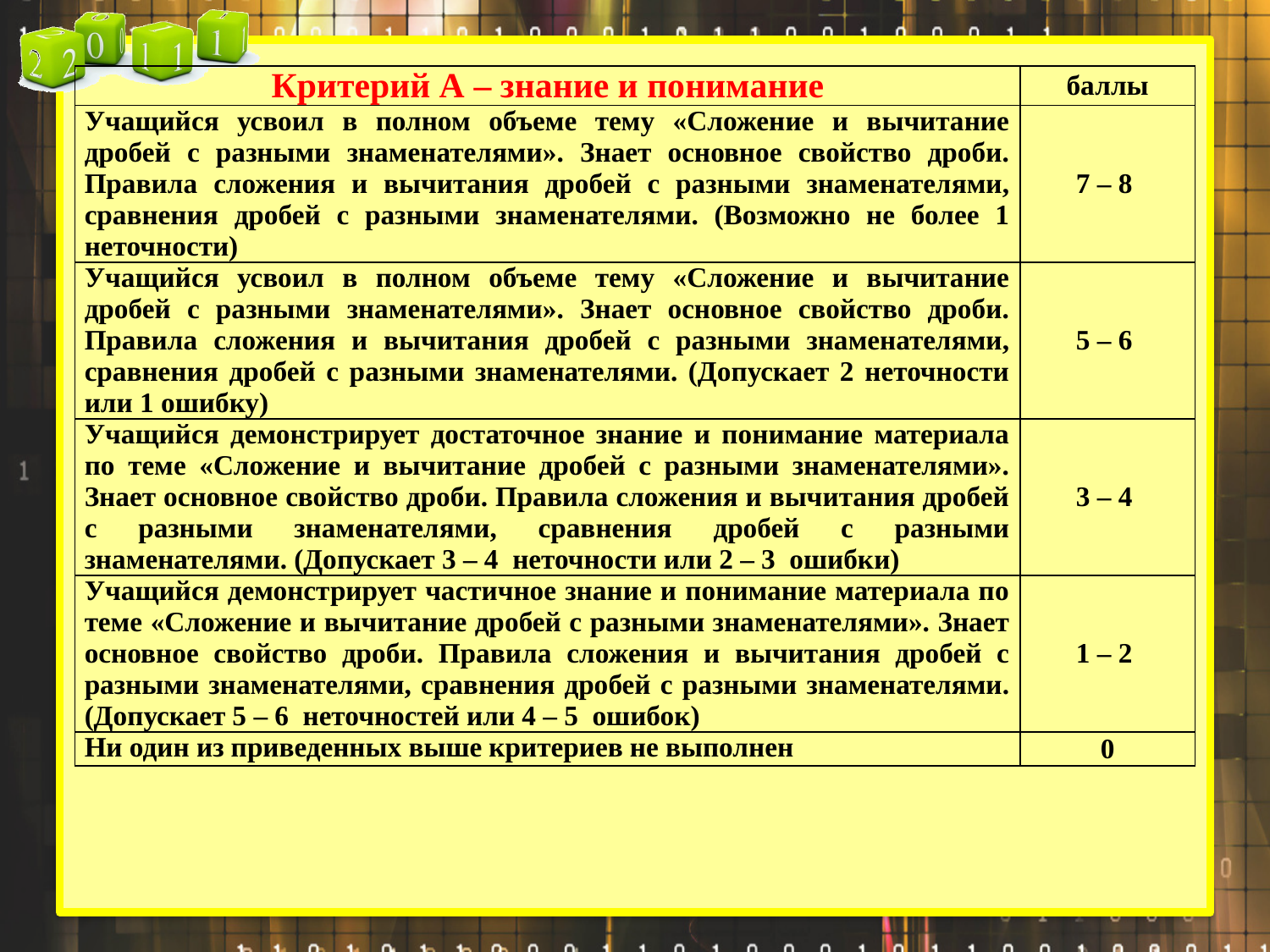

| Критерий А – знание и понимание | баллы |
| --- | --- |
| Учащийся усвоил в полном объеме тему «Сложение и вычитание дробей с разными знаменателями». Знает основное свойство дроби. Правила сложения и вычитания дробей с разными знаменателями, сравнения дробей с разными знаменателями. (Возможно не более 1 неточности) | 7 – 8 |
| Учащийся усвоил в полном объеме тему «Сложение и вычитание дробей с разными знаменателями». Знает основное свойство дроби. Правила сложения и вычитания дробей с разными знаменателями, сравнения дробей с разными знаменателями. (Допускает 2 неточности или 1 ошибку) | 5 – 6 |
| Учащийся демонстрирует достаточное знание и понимание материала по теме «Сложение и вычитание дробей с разными знаменателями». Знает основное свойство дроби. Правила сложения и вычитания дробей с разными знаменателями, сравнения дробей с разными знаменателями. (Допускает 3 – 4 неточности или 2 – 3 ошибки) | 3 – 4 |
| Учащийся демонстрирует частичное знание и понимание материала по теме «Сложение и вычитание дробей с разными знаменателями». Знает основное свойство дроби. Правила сложения и вычитания дробей с разными знаменателями, сравнения дробей с разными знаменателями. (Допускает 5 – 6 неточностей или 4 – 5 ошибок) | 1 – 2 |
| Ни один из приведенных выше критериев не выполнен | 0 |